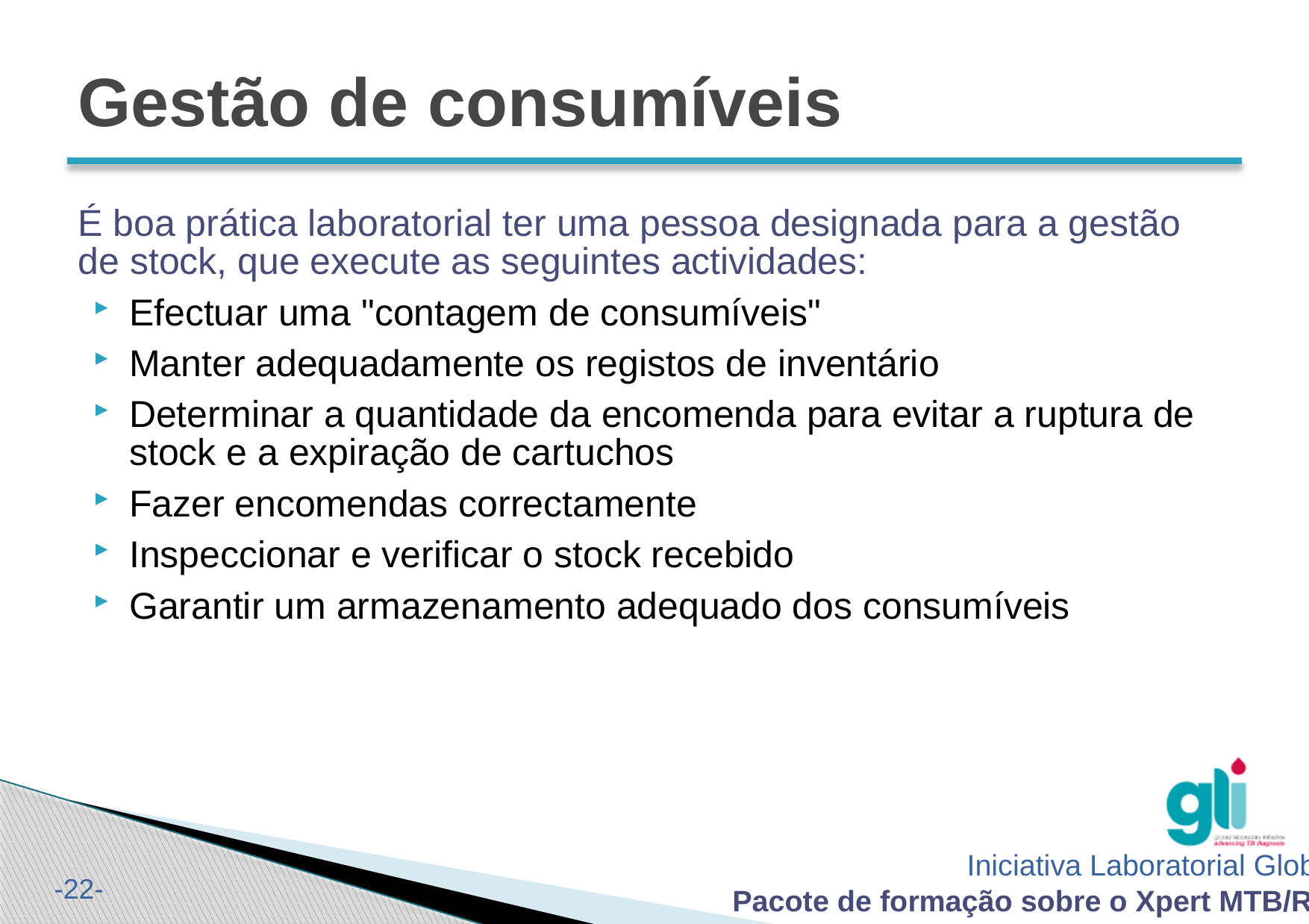

# Gestão de consumíveis
É boa prática laboratorial ter uma pessoa designada para a gestão de stock, que execute as seguintes actividades:
Efectuar uma "contagem de consumíveis"
Manter adequadamente os registos de inventário
Determinar a quantidade da encomenda para evitar a ruptura de stock e a expiração de cartuchos
Fazer encomendas correctamente
Inspeccionar e verificar o stock recebido
Garantir um armazenamento adequado dos consumíveis